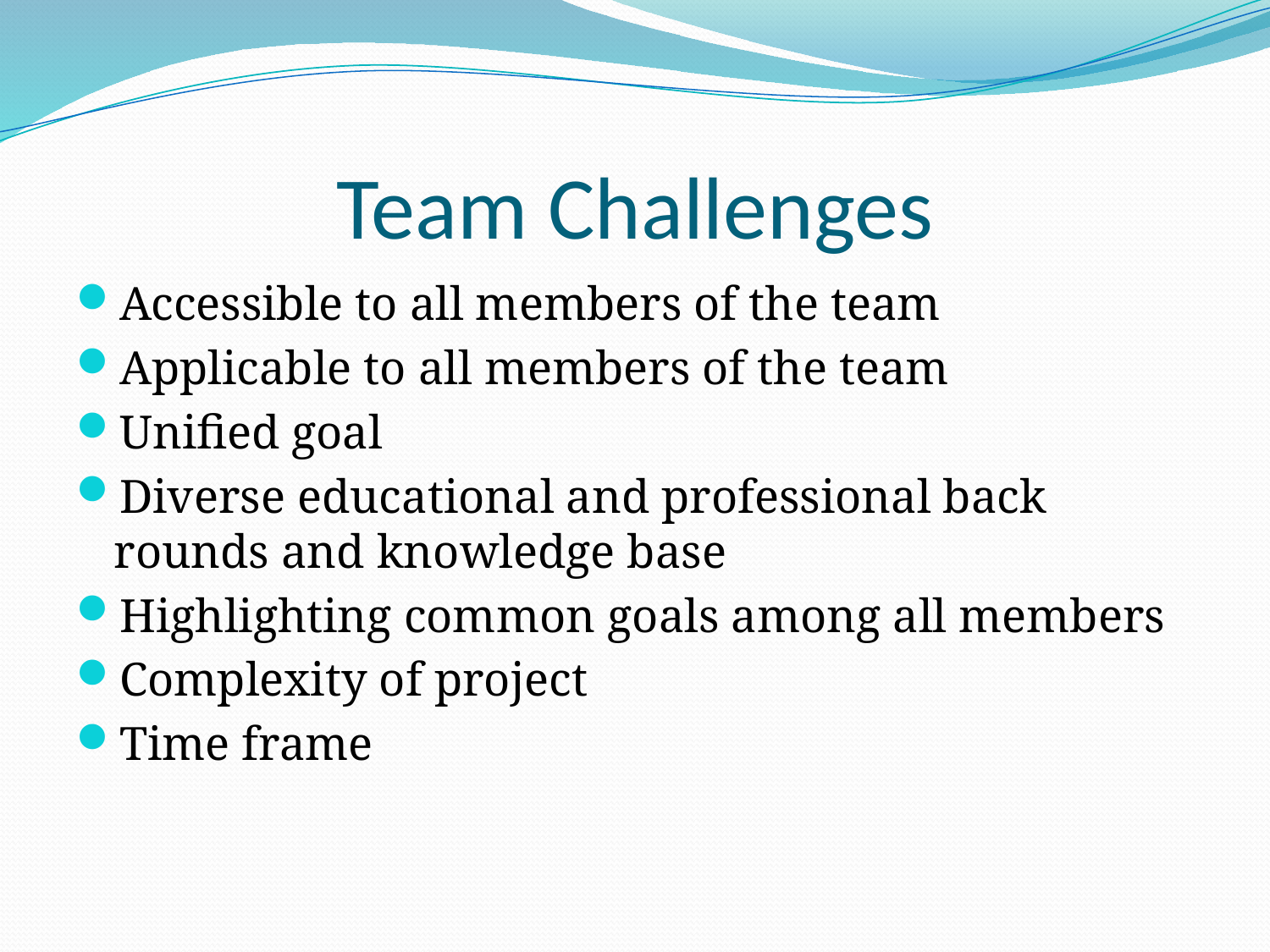

# Team Challenges
Accessible to all members of the team
Applicable to all members of the team
Unified goal
Diverse educational and professional back rounds and knowledge base
Highlighting common goals among all members
Complexity of project
Time frame